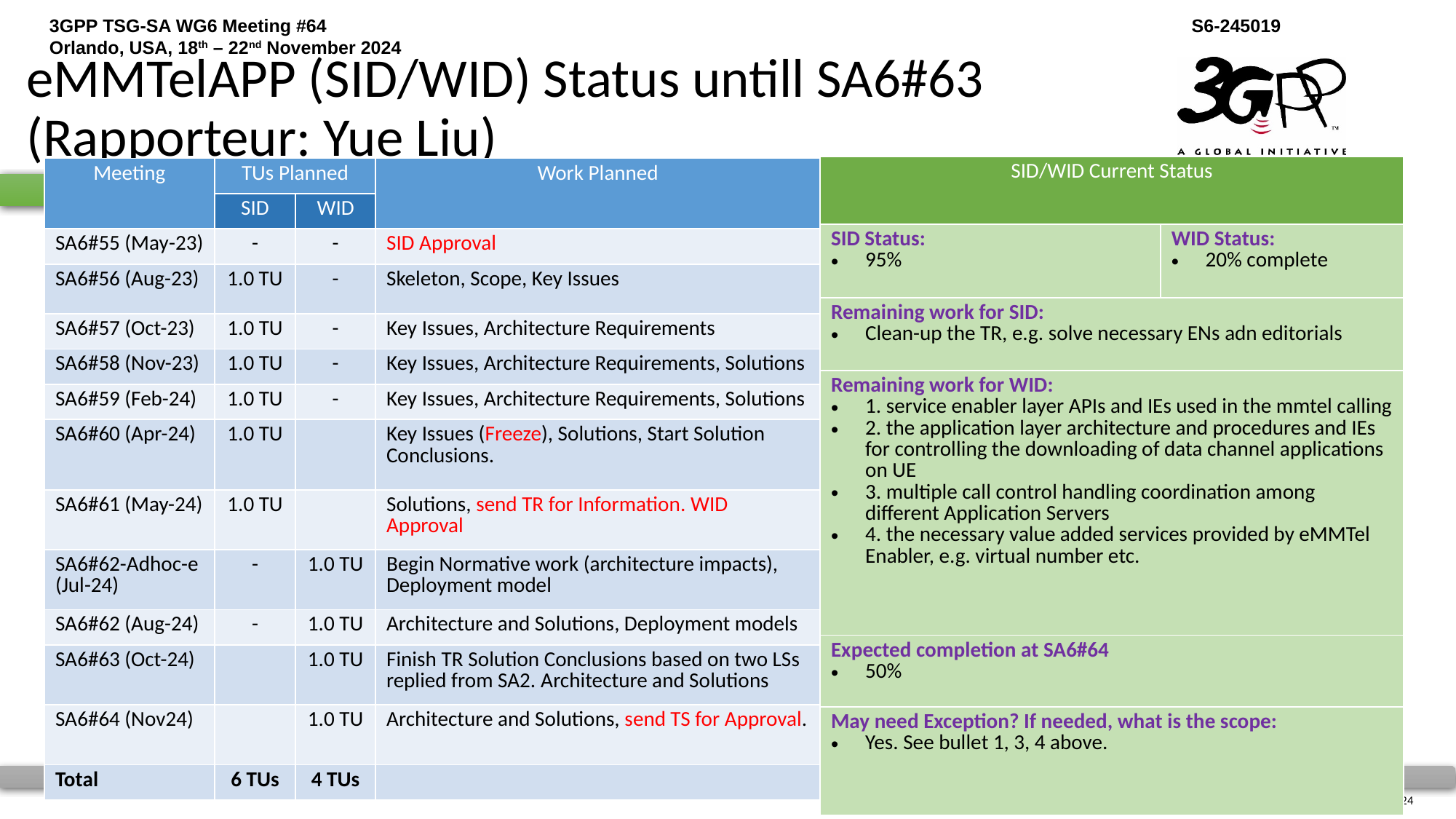

# eMMTelAPP (SID/WID) Status untill SA6#63 (Rapporteur: Yue Liu)
| SID/WID Current Status |  |
| --- | --- |
| SID Status: 95% | WID Status: 20% complete |
| Remaining work for SID: Clean-up the TR, e.g. solve necessary ENs adn editorials |  |
| Remaining work for WID: 1. service enabler layer APIs and IEs used in the mmtel calling 2. the application layer architecture and procedures and IEs for controlling the downloading of data channel applications on UE 3. multiple call control handling coordination among different Application Servers 4. the necessary value added services provided by eMMTel Enabler, e.g. virtual number etc. |  |
| Expected completion at SA6#64 50% |  |
| May need Exception? If needed, what is the scope: Yes. See bullet 1, 3, 4 above. |  |
| Meeting | TUs Planned |  | Work Planned |
| --- | --- | --- | --- |
|  | SID | WID |  |
| SA6#55 (May-23) | - | - | SID Approval |
| SA6#56 (Aug-23) | 1.0 TU | - | Skeleton, Scope, Key Issues |
| SA6#57 (Oct-23) | 1.0 TU | - | Key Issues, Architecture Requirements |
| SA6#58 (Nov-23) | 1.0 TU | - | Key Issues, Architecture Requirements, Solutions |
| SA6#59 (Feb-24) | 1.0 TU | - | Key Issues, Architecture Requirements, Solutions |
| SA6#60 (Apr-24) | 1.0 TU |  | Key Issues (Freeze), Solutions, Start Solution Conclusions. |
| SA6#61 (May-24) | 1.0 TU |  | Solutions, send TR for Information. WID Approval |
| SA6#62-Adhoc-e (Jul-24) | - | 1.0 TU | Begin Normative work (architecture impacts), Deployment model |
| SA6#62 (Aug-24) | - | 1.0 TU | Architecture and Solutions, Deployment models |
| SA6#63 (Oct-24) |  | 1.0 TU | Finish TR Solution Conclusions based on two LSs replied from SA2. Architecture and Solutions |
| SA6#64 (Nov24) |  | 1.0 TU | Architecture and Solutions, send TS for Approval. |
| Total | 6 TUs | 4 TUs |  |